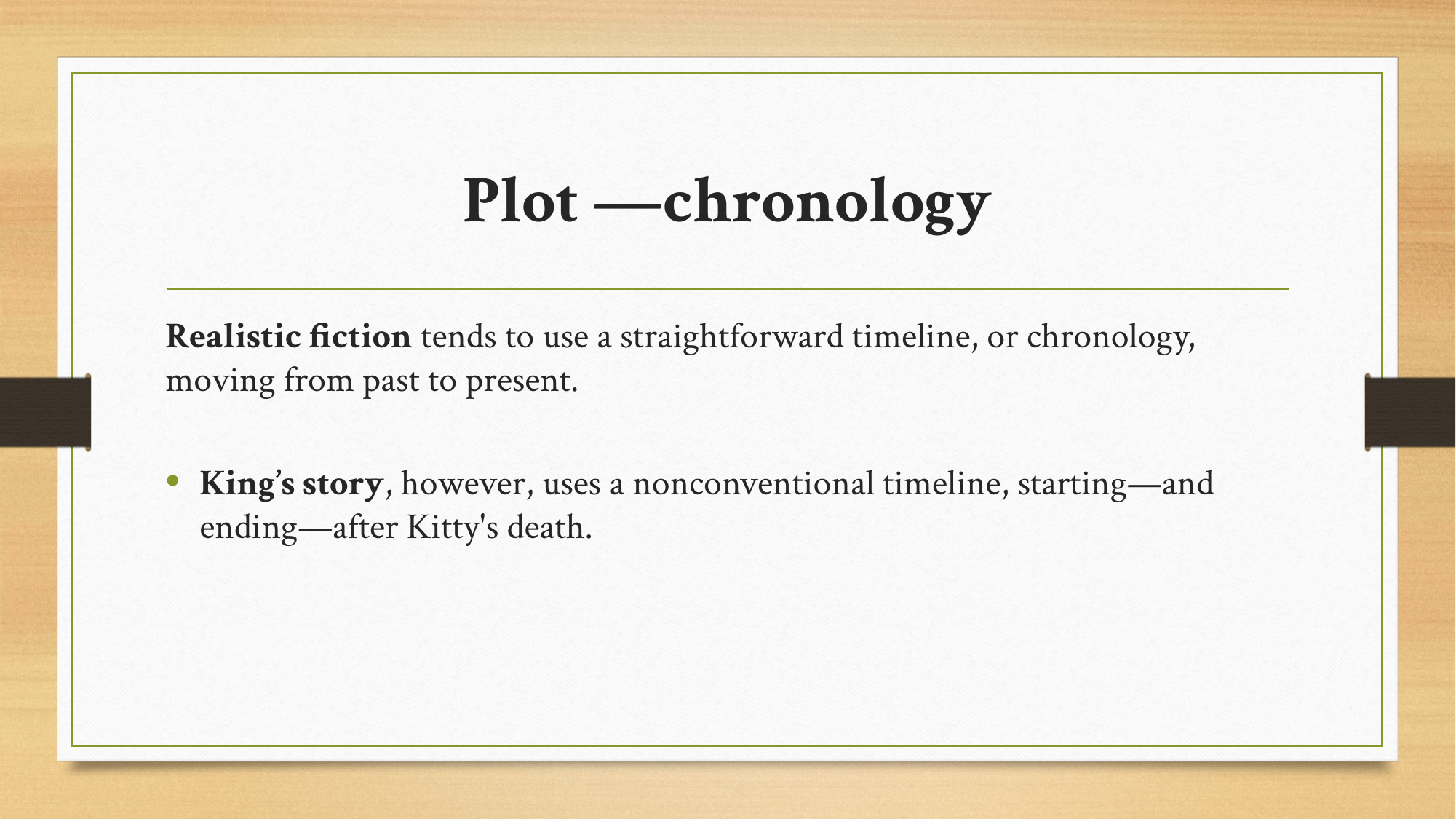

# Plot —chronology
Realistic fiction tends to use a straightforward timeline, or chronology, moving from past to present.
King’s story, however, uses a nonconventional timeline, starting—and ending—after Kitty's death.